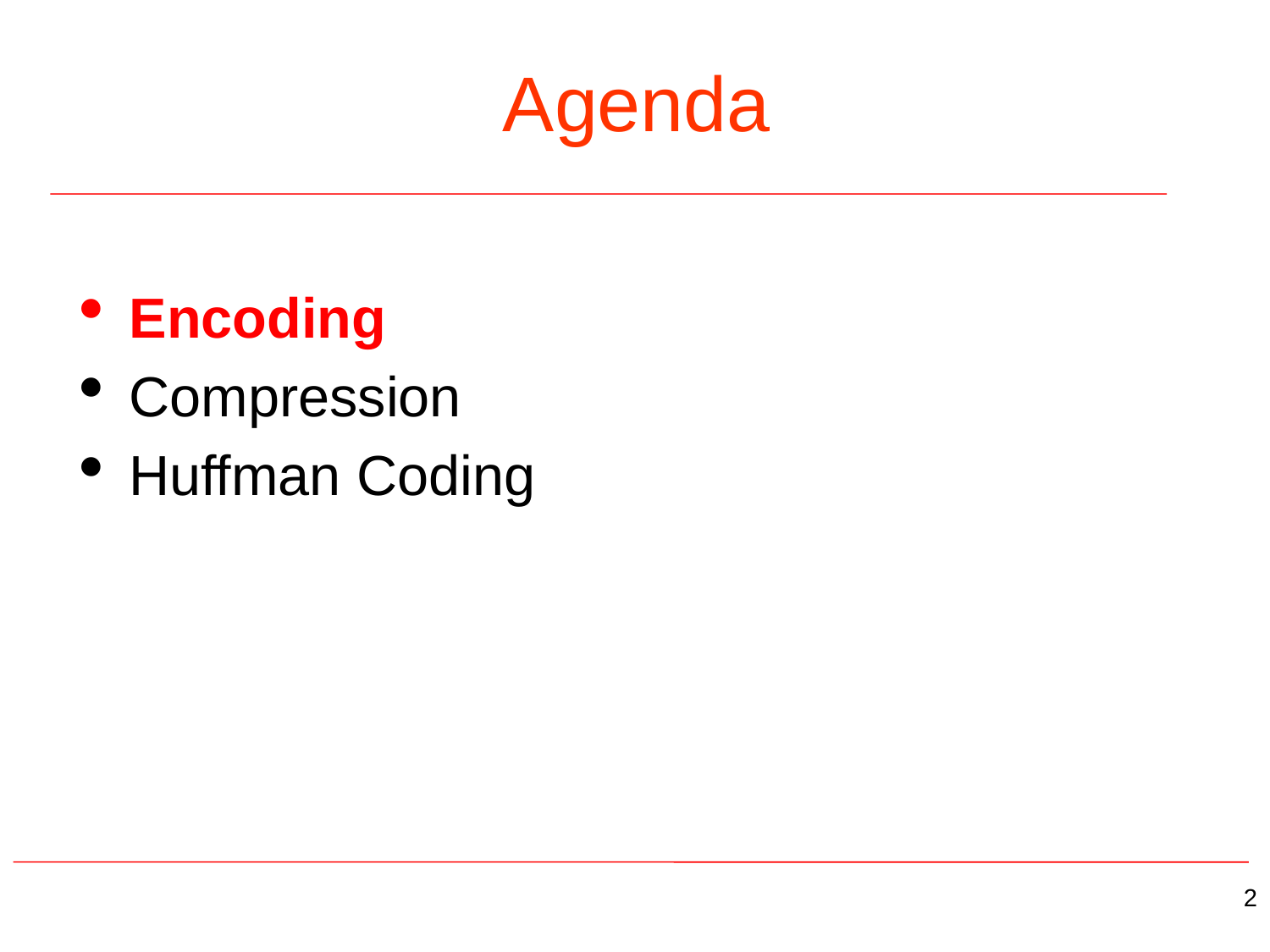

# Agenda
Encoding
Compression
Huffman Coding
2